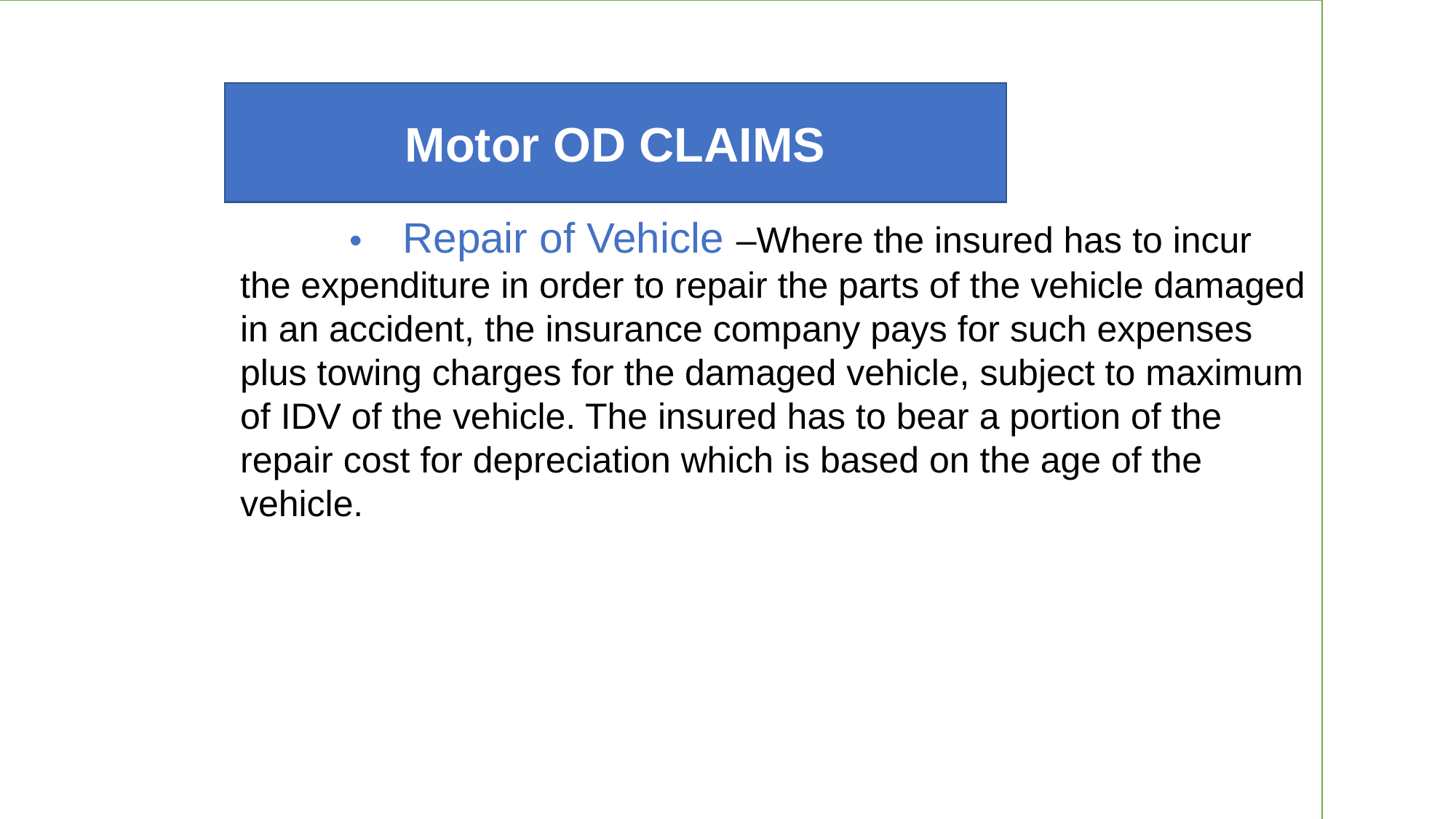

•    Repair of Vehicle –Where the insured has to incur the expenditure in order to repair the parts of the vehicle damaged in an accident, the insurance company pays for such expenses plus towing charges for the damaged vehicle, subject to maximum of IDV of the vehicle. The insured has to bear a portion of the repair cost for depreciation which is based on the age of the vehicle.

Motor OD CLAIMS